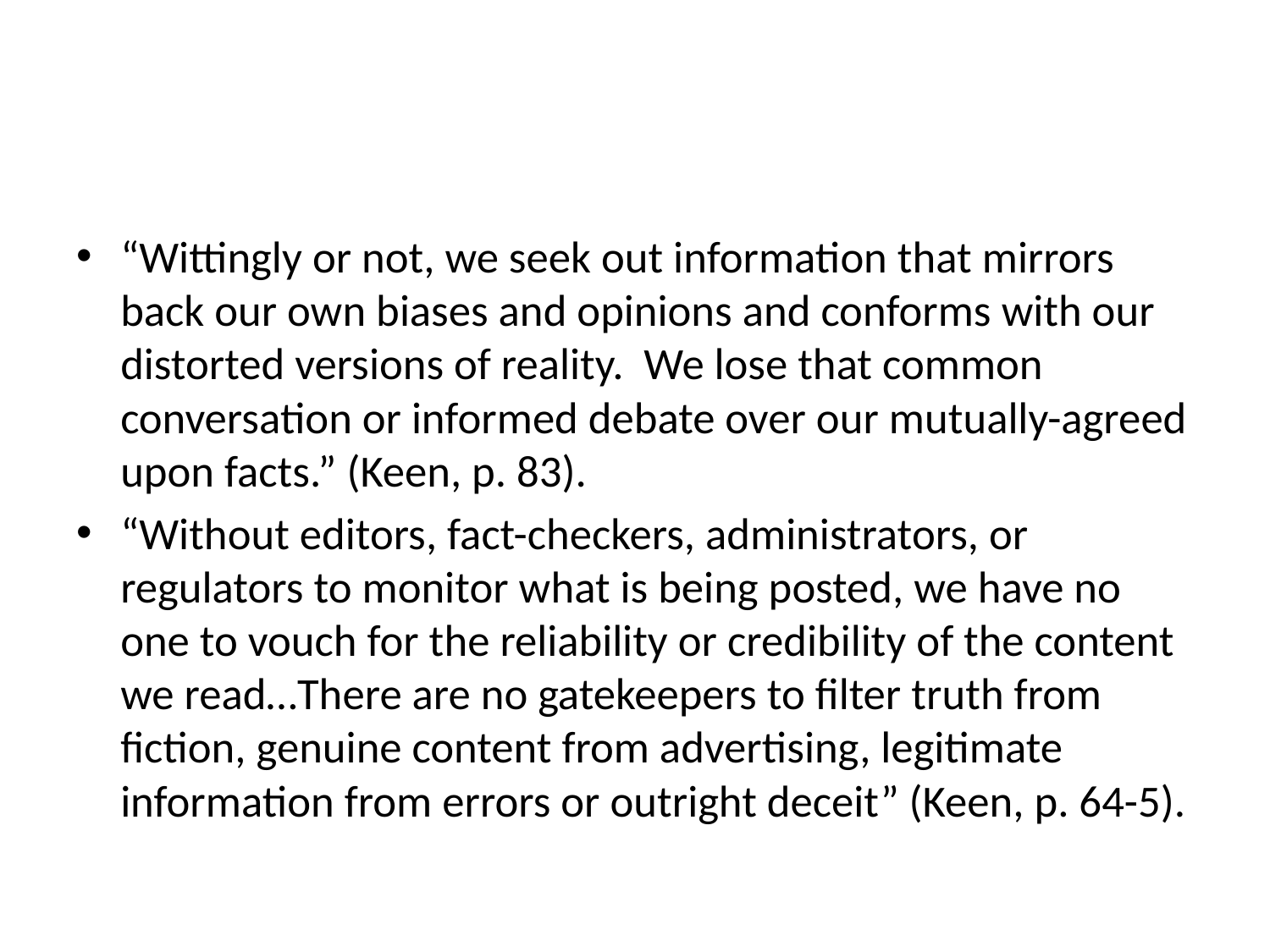

#
“Wittingly or not, we seek out information that mirrors back our own biases and opinions and conforms with our distorted versions of reality.  We lose that common conversation or informed debate over our mutually-agreed upon facts.” (Keen, p. 83).
“Without editors, fact-checkers, administrators, or regulators to monitor what is being posted, we have no one to vouch for the reliability or credibility of the content we read…There are no gatekeepers to filter truth from fiction, genuine content from advertising, legitimate information from errors or outright deceit” (Keen, p. 64-5).